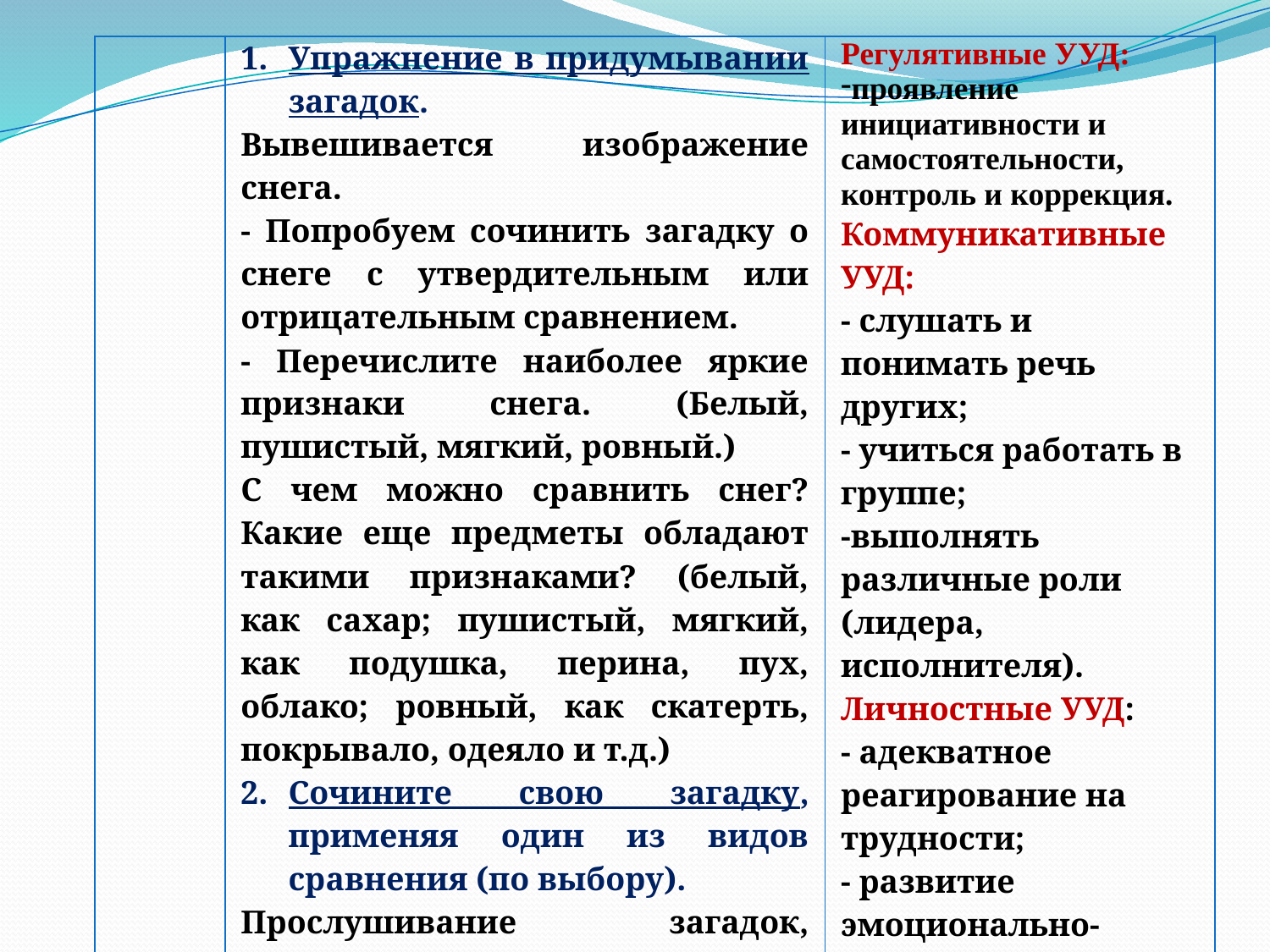

|  | Упражнение в придумывании загадок. Вывешивается изображение снега. - Попробуем сочинить загадку о снеге с утвердительным или отрицательным сравнением. - Перечислите наиболее яркие признаки снега. (Белый, пушистый, мягкий, ровный.) С чем можно сравнить снег? Какие еще предметы обладают такими признаками? (белый, как сахар; пушистый, мягкий, как подушка, перина, пух, облако; ровный, как скатерть, покрывало, одеяло и т.д.) Сочините свою загадку, применяя один из видов сравнения (по выбору). Прослушивание загадок, сочинённых детьми. Анализ загадок. Определяется загадка – победитель. Оценивание творчества детей. | Регулятивные УУД: проявление инициативности и самостоятельности, контроль и коррекция. Коммуникативные УУД: - слушать и понимать речь других; - учиться работать в группе; -выполнять различные роли (лидера, исполнителя). Личностные УУД: - адекватное реагирование на трудности; - развитие эмоционально-нравственной отзывчивости |
| --- | --- | --- |